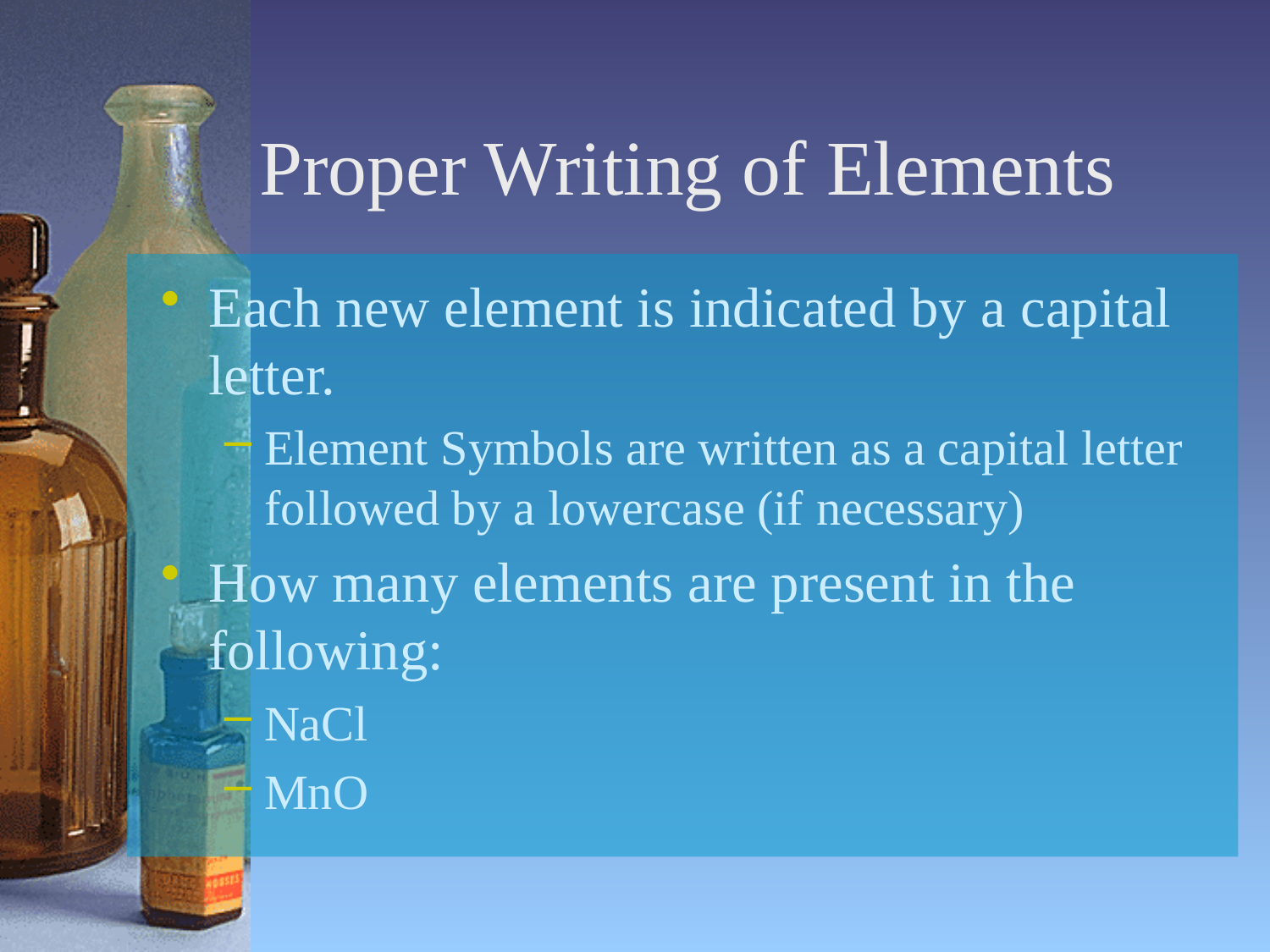

# Proper Writing of Elements
Each new element is indicated by a capital letter.
Element Symbols are written as a capital letter followed by a lowercase (if necessary)
How many elements are present in the following:
NaCl
MnO